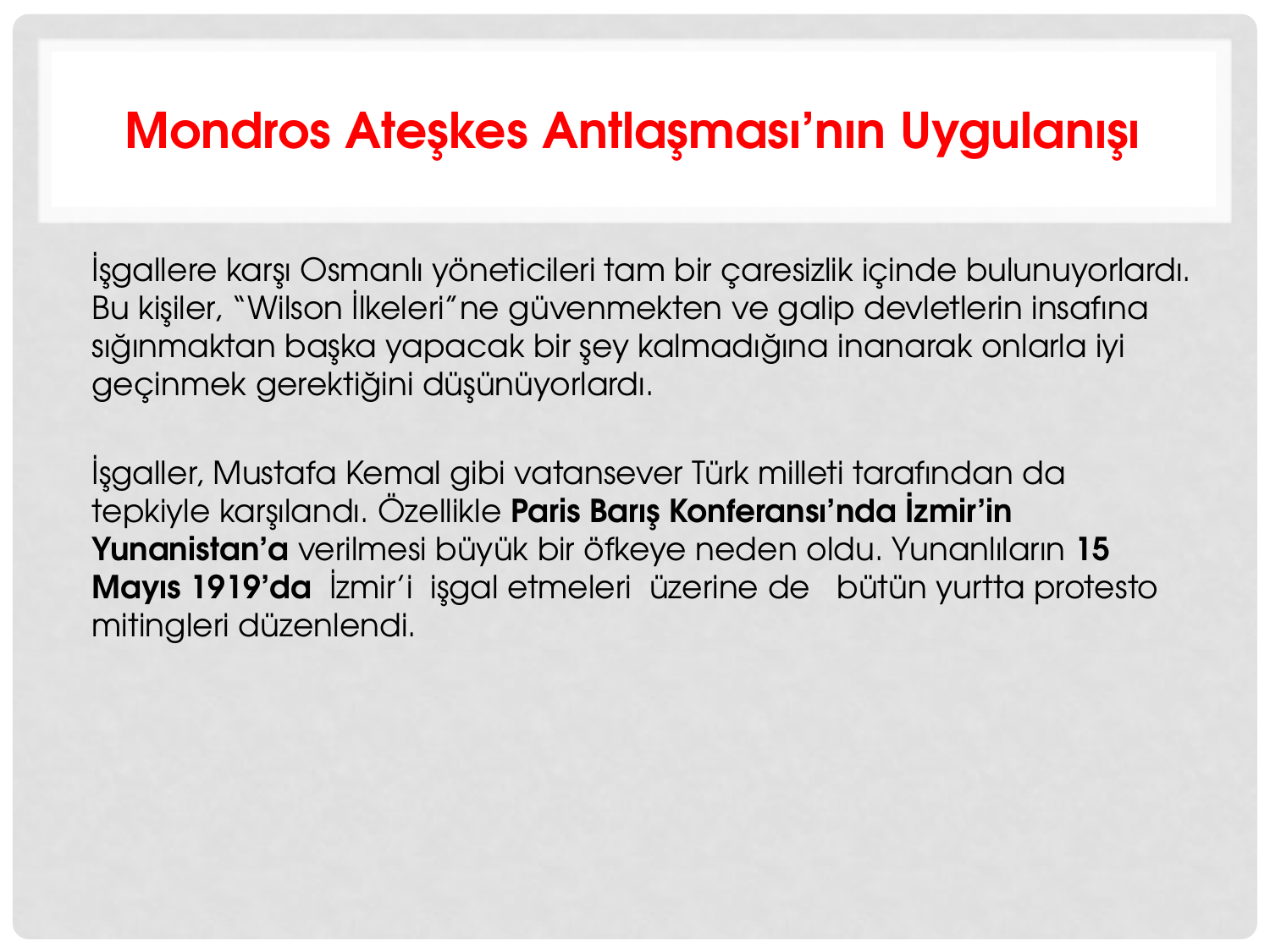

# Mondros Ateşkes Antlaşması’nın Uygulanışı
İşgallere karşı Osmanlı yöneticileri tam bir çaresizlik içinde bulunuyorlardı. Bu kişiler, “Wilson İlkeleri”ne güvenmekten ve galip devletlerin insafına sığınmaktan başka yapacak bir şey kalmadığına inanarak onlarla iyi geçinmek gerektiğini düşünüyorlardı.

İşgaller, Mustafa Kemal gibi vatansever Türk milleti tarafından da tepkiyle karşılandı. Özellikle Paris Barış Konferansı’nda İzmir’in Yunanistan’a verilmesi büyük bir öfkeye neden oldu. Yunanlıların 15 Mayıs 1919’da  İzmir’i  işgal etmeleri  üzerine de   bütün yurtta protesto mitingleri düzenlendi.